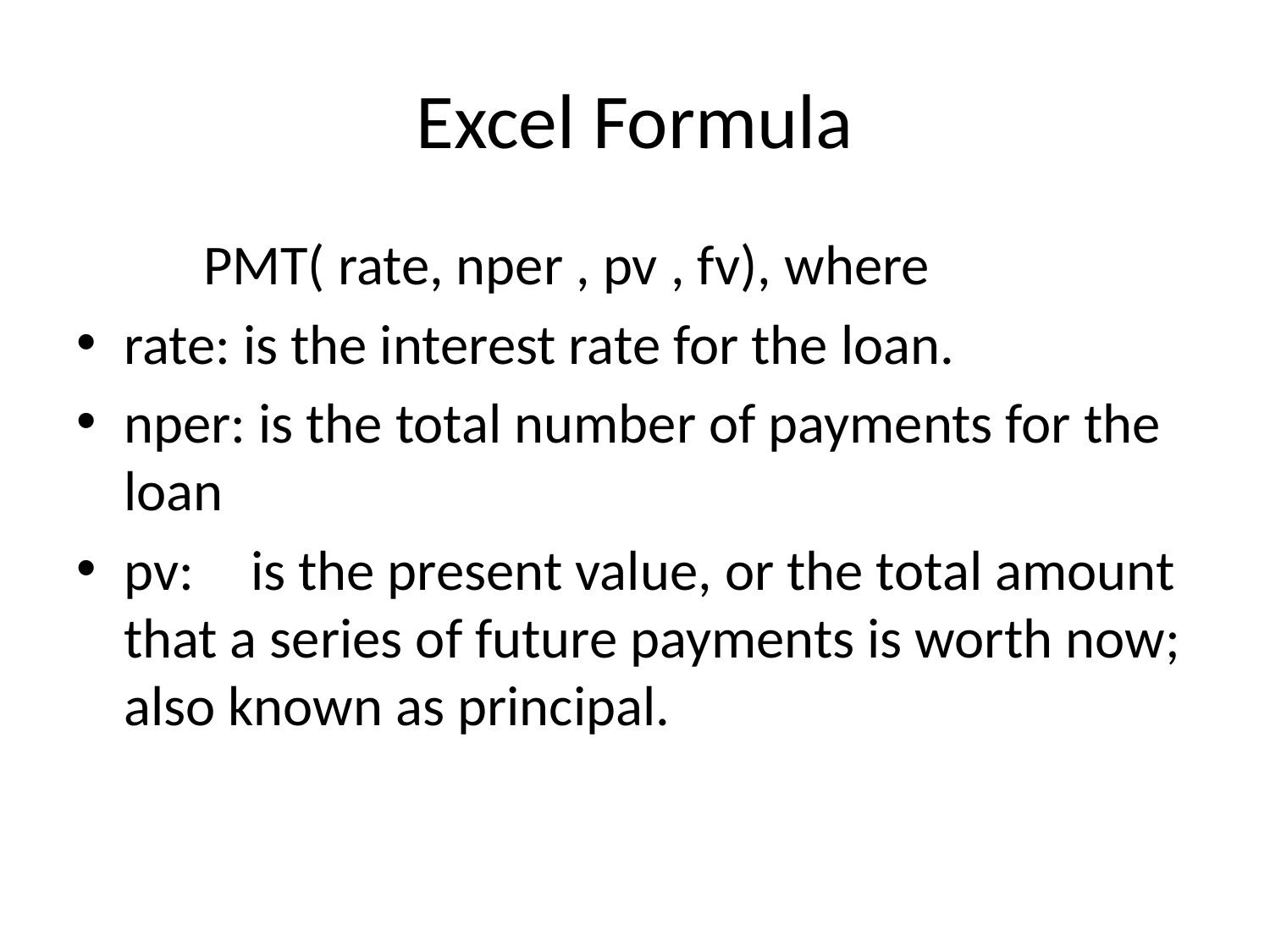

# Excel Formula
	PMT( rate, nper , pv , fv), where
rate: is the interest rate for the loan.
nper: is the total number of payments for the loan
pv:	is the present value, or the total amount that a series of future payments is worth now; also known as principal.